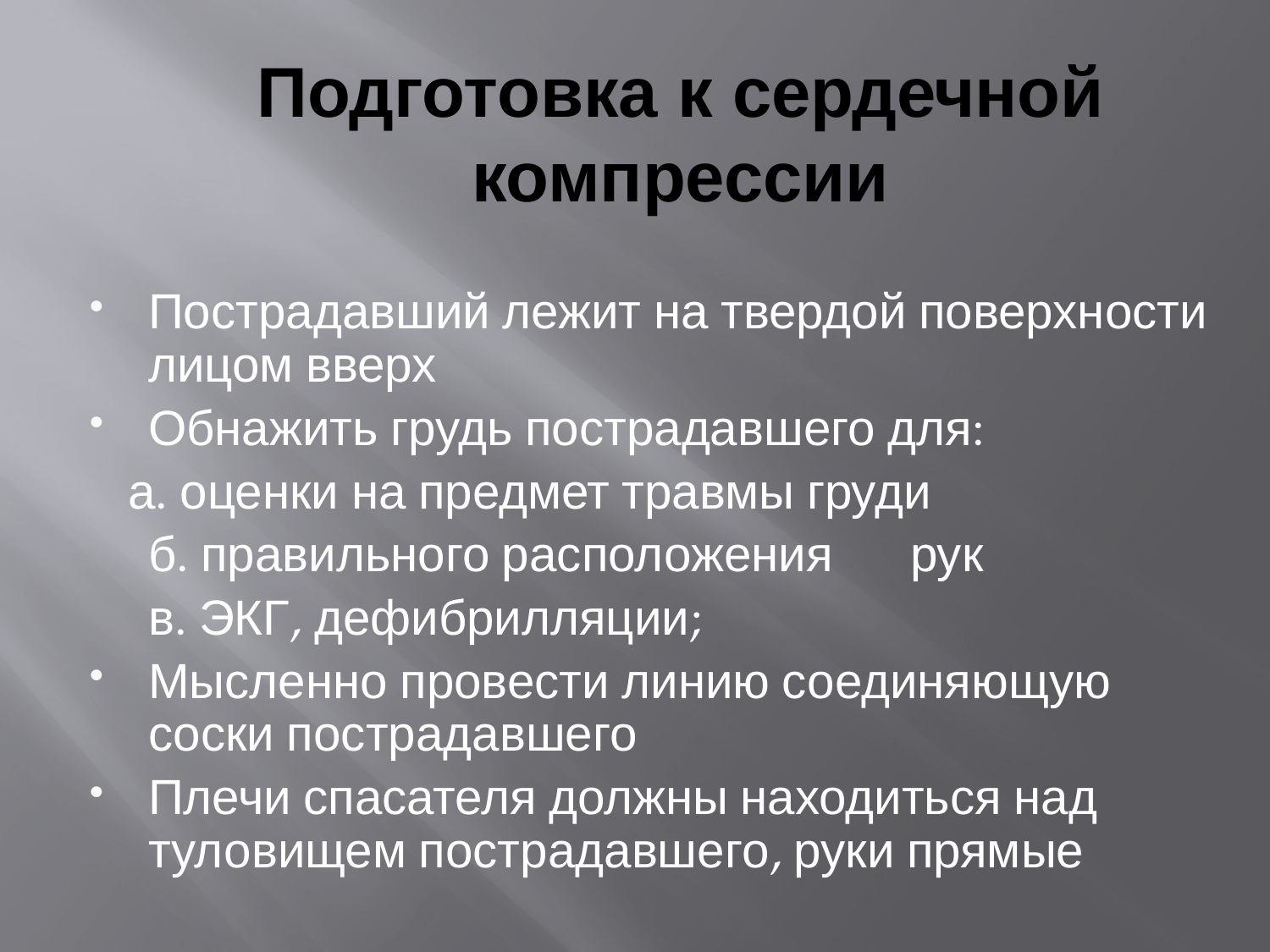

# Подготовка к сердечной компрессии
Пострадавший лежит на твердой поверхности лицом вверх
Обнажить грудь пострадавшего для:
   а. оценки на предмет травмы груди
	б. правильного расположения 	рук
	в. ЭКГ, дефибрилляции;
Мысленно провести линию соединяющую соски пострадавшего
Плечи спасателя должны находиться над туловищем пострадавшего, руки прямые